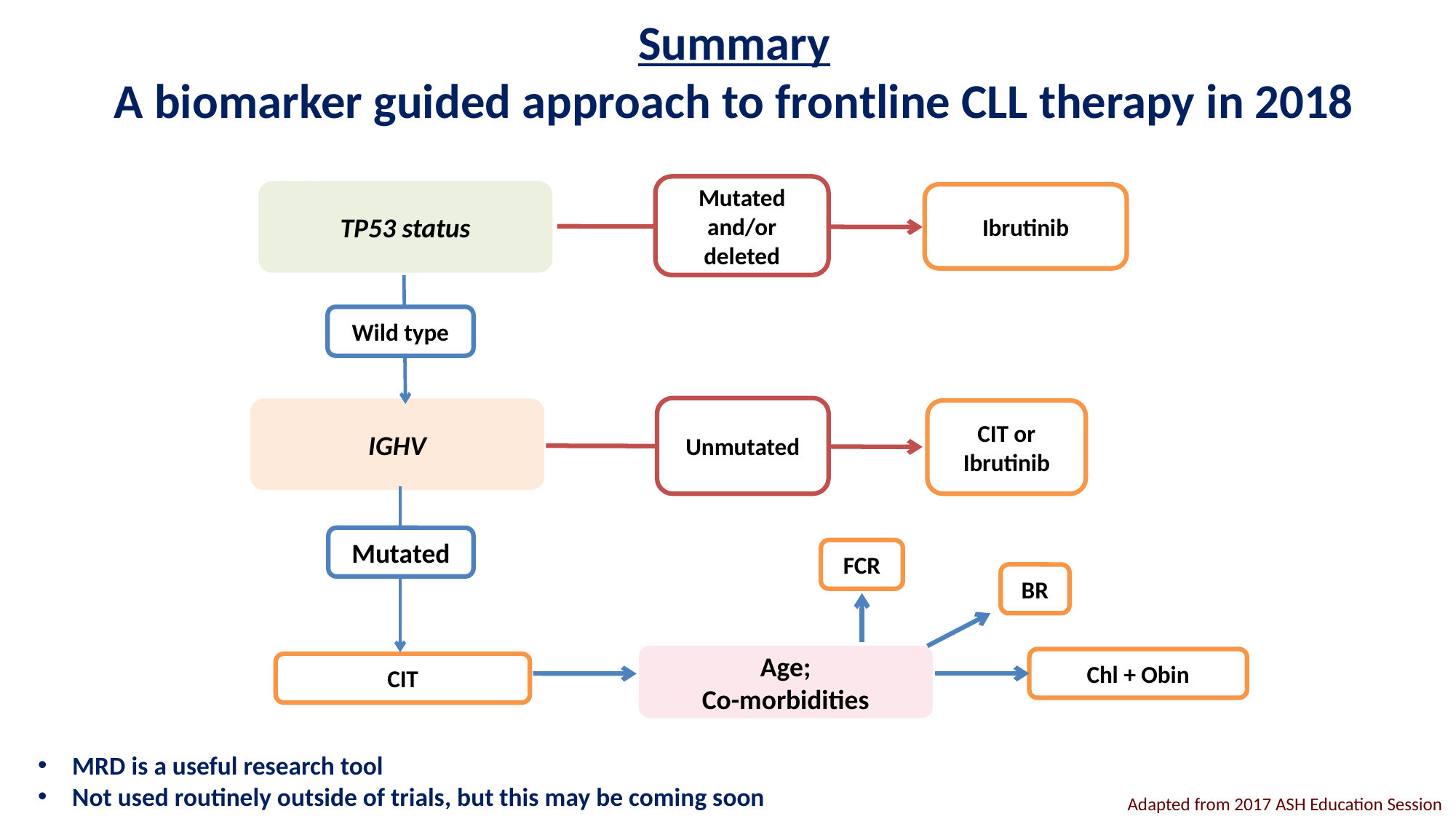

# Summary A biomarker guided approach to frontline CLL therapy in 2018
Mutated and/or deleted
TP53 status
Ibrutinib
Wild type
IGHV
Unmutated
CIT or
Ibrutinib
Mutated
FCR
BR
Age;
Co-morbidities
Chl + Obin
CIT
MRD is a useful research tool
Not used routinely outside of trials, but this may be coming soon
Adapted from 2017 ASH Education Session